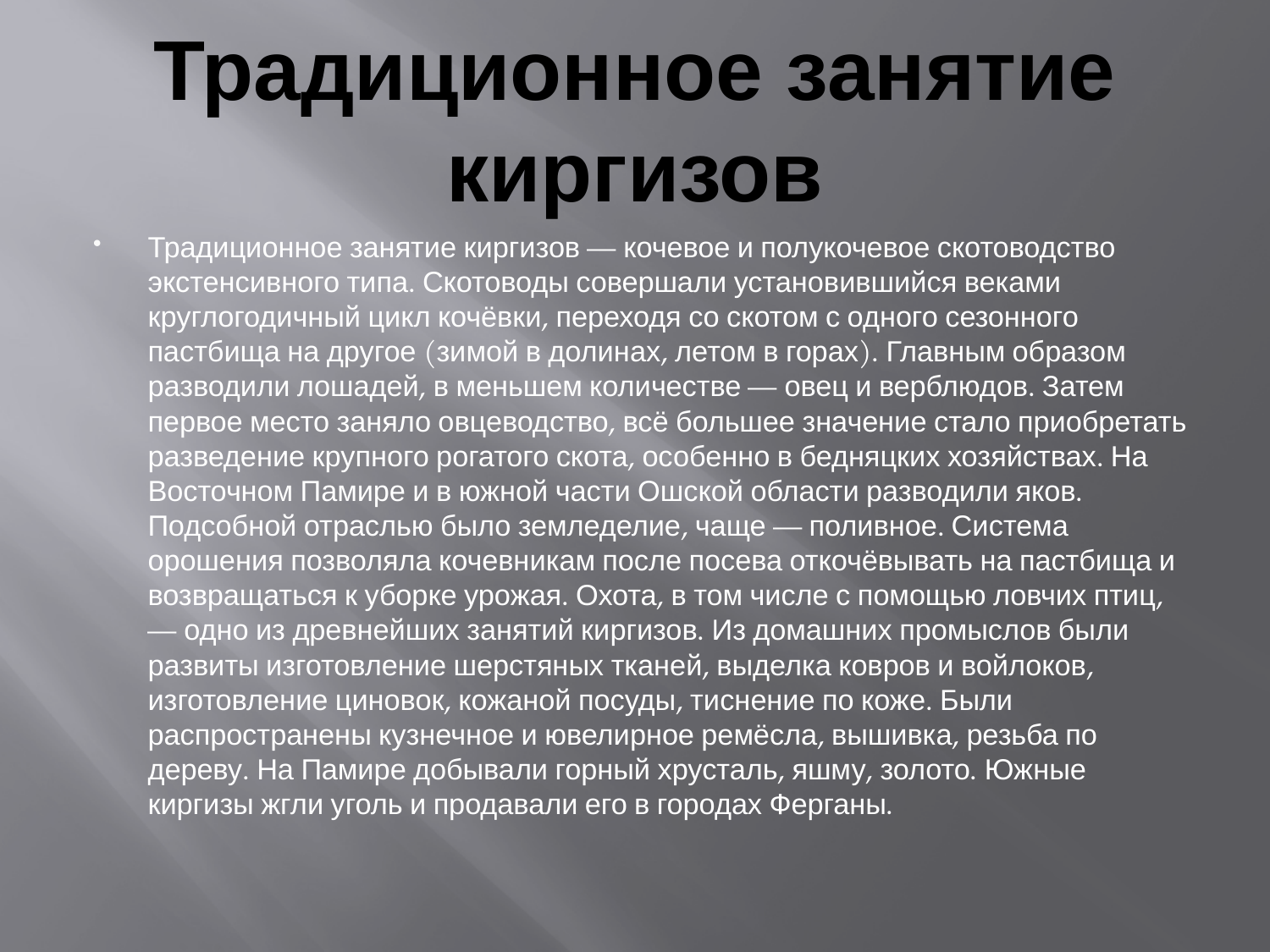

# Традиционное занятие киргизов
Традиционное занятие киргизов — кочевое и полукочевое скотоводство экстенсивного типа. Скотоводы совершали установившийся веками круглогодичный цикл кочёвки, переходя со скотом с одного сезонного пастбища на другое (зимой в долинах, летом в горах). Главным образом  разводили лошадей, в меньшем количестве — овец и верблюдов. Затем первое место заняло овцеводство, всё большее значение стало приобретать разведение крупного рогатого скота, особенно в бедняцких хозяйствах. На Восточном Памире и в южной части Ошской области разводили яков. Подсобной отраслью было земледелие, чаще — поливное. Система орошения позволяла кочевникам после посева откочёвывать на пастбища и возвращаться к уборке урожая. Охота, в том числе с помощью ловчих птиц, — одно из древнейших занятий киргизов. Из домашних промыслов были развиты изготовление шерстяных тканей, выделка ковров и войлоков, изготовление циновок, кожаной посуды, тиснение по коже. Были распространены кузнечное и ювелирное ремёсла, вышивка, резьба по дереву. На Памире добывали горный хрусталь, яшму, золото. Южные киргизы жгли уголь и продавали его в городах Ферганы.